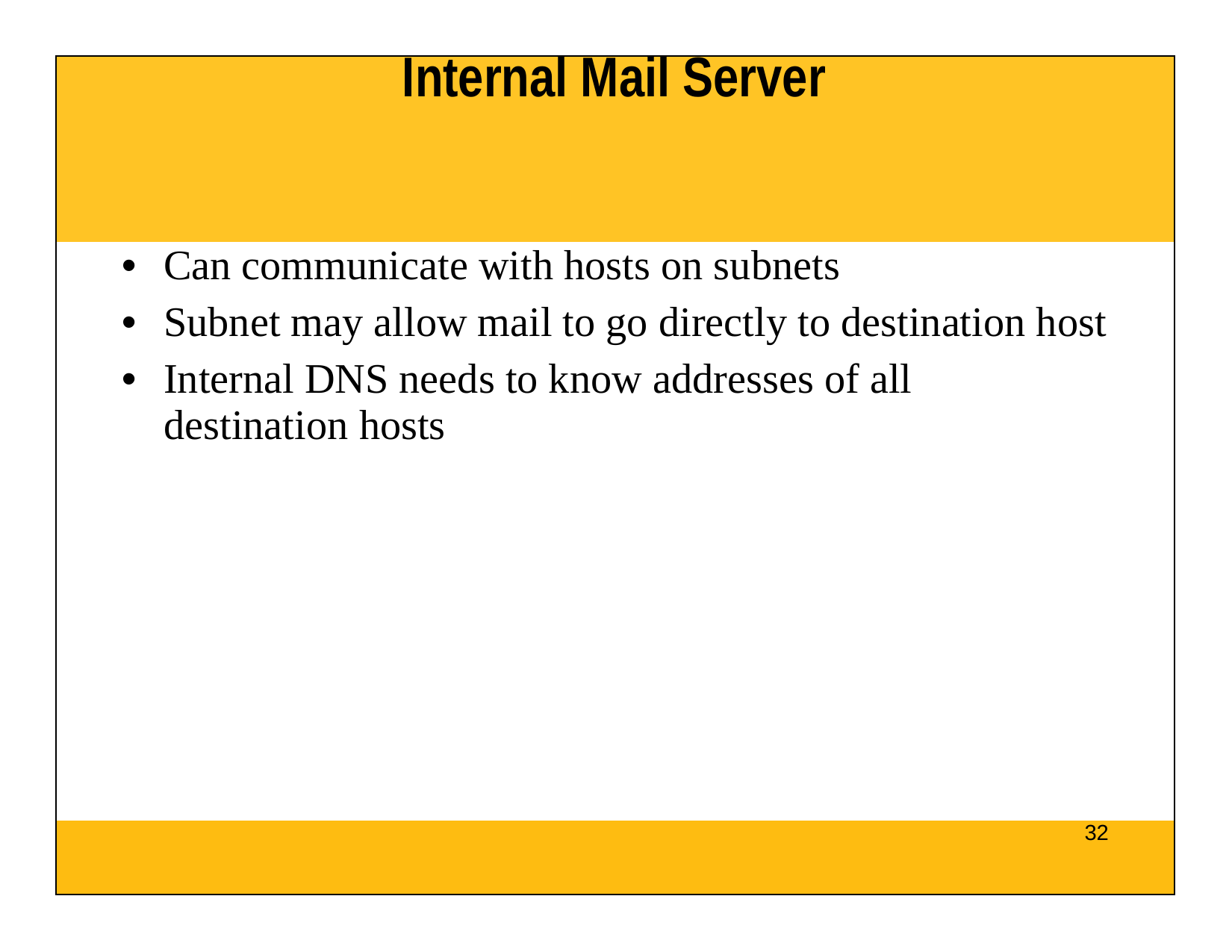

| Internal Mail Server |
| --- |
| Can communicate with hosts on subnets Subnet may allow mail to go directly to destination host Internal DNS needs to know addresses of all destination hosts |
| 32 |